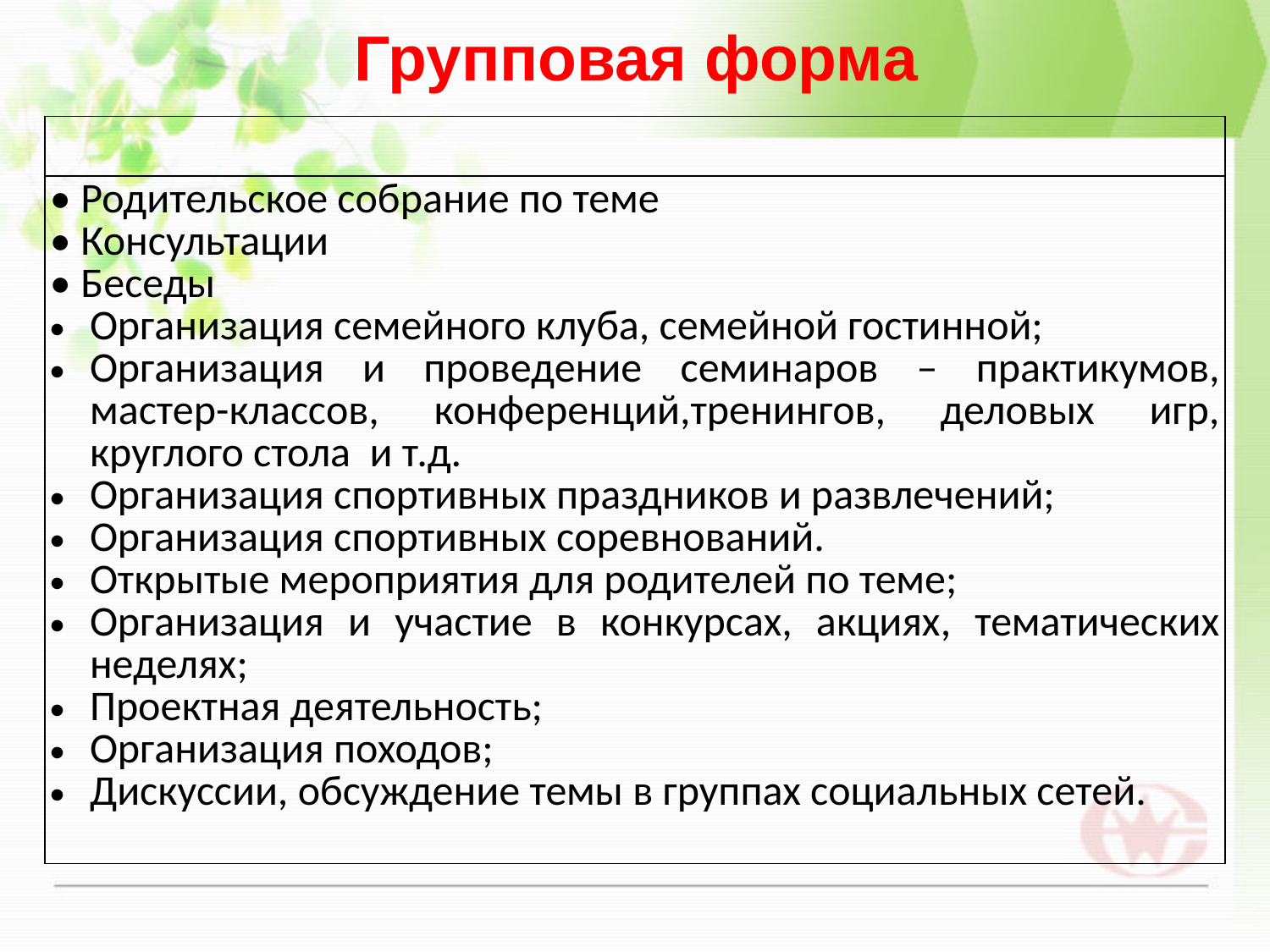

# Групповая форма
|  |
| --- |
| • Родительское собрание по теме • Консультации • Беседы Организация семейного клуба, семейной гостинной; Организация и проведение семинаров – практикумов, мастер-классов, конференций,тренингов, деловых игр, круглого стола и т.д. Организация спортивных праздников и развлечений; Организация спортивных соревнований. Открытые мероприятия для родителей по теме; Организация и участие в конкурсах, акциях, тематических неделях; Проектная деятельность; Организация походов; Дискуссии, обсуждение темы в группах социальных сетей. |